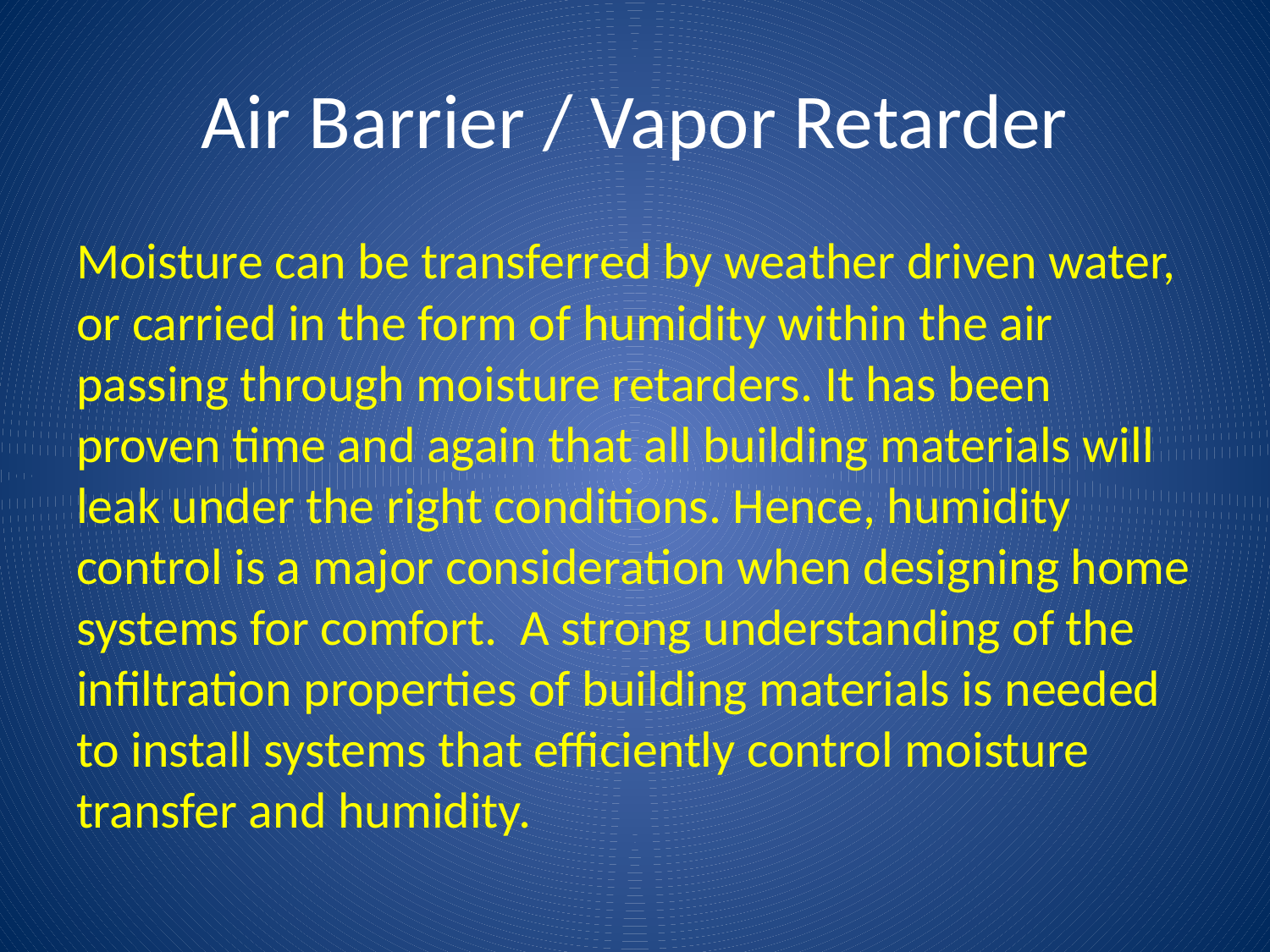

# Air Barrier / Vapor Retarder
Moisture can be transferred by weather driven water, or carried in the form of humidity within the air passing through moisture retarders. It has been proven time and again that all building materials will leak under the right conditions. Hence, humidity control is a major consideration when designing home systems for comfort.  A strong understanding of the infiltration properties of building materials is needed to install systems that efficiently control moisture transfer and humidity.